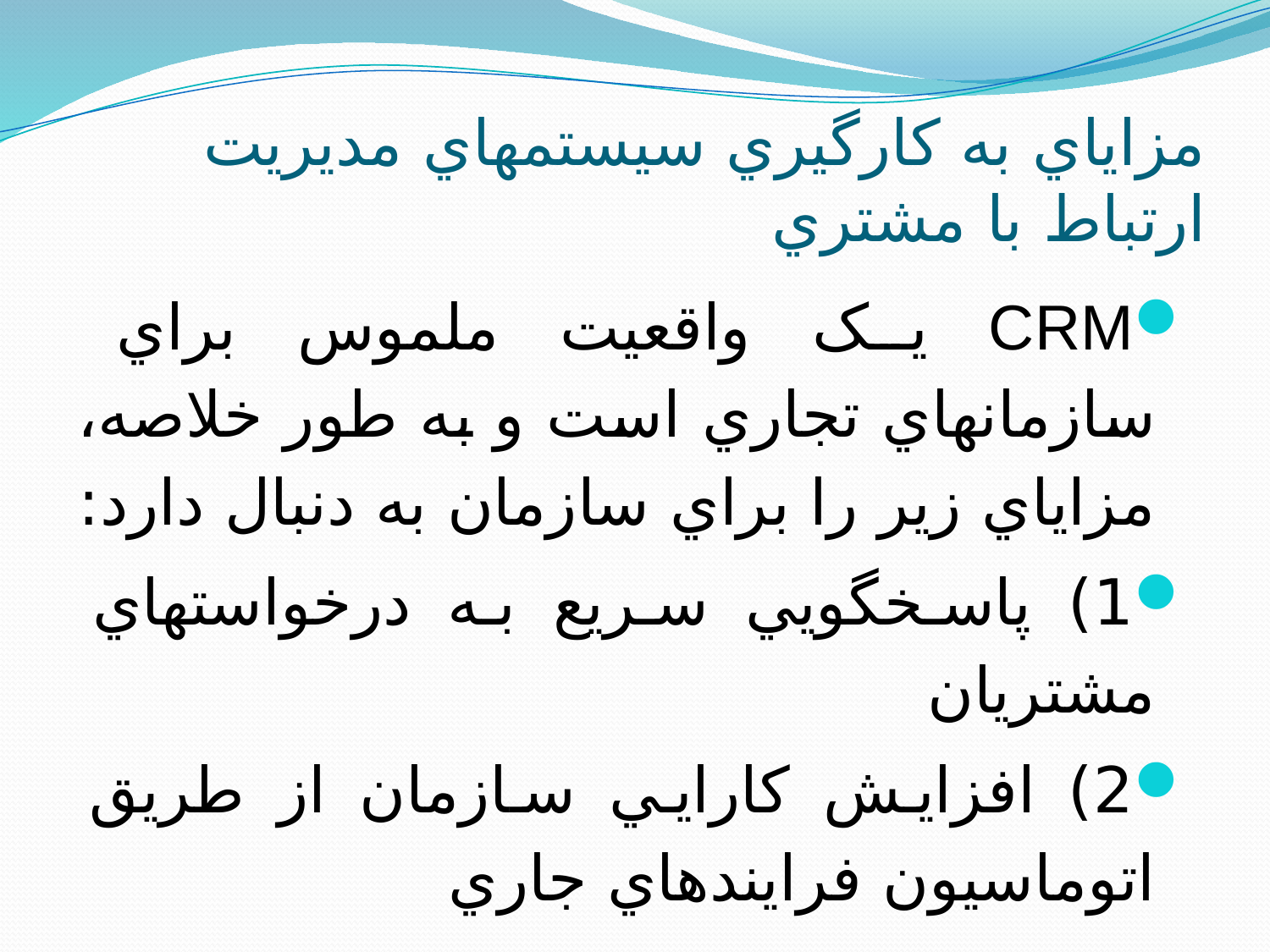

# مزاياي به کارگيري سيستم‏هاي مديريت ارتباط با مشتري
CRM يک واقعيت ملموس براي سازمان‏هاي تجاري است و به طور خلاصه، مزاياي زير را براي سازمان‏ به دنبال دارد:
1) پاسخگويي سريع به درخواست‏هاي مشتريان
2) افزايش کارايي سازمان از طريق اتوماسيون فرايندهاي جاري